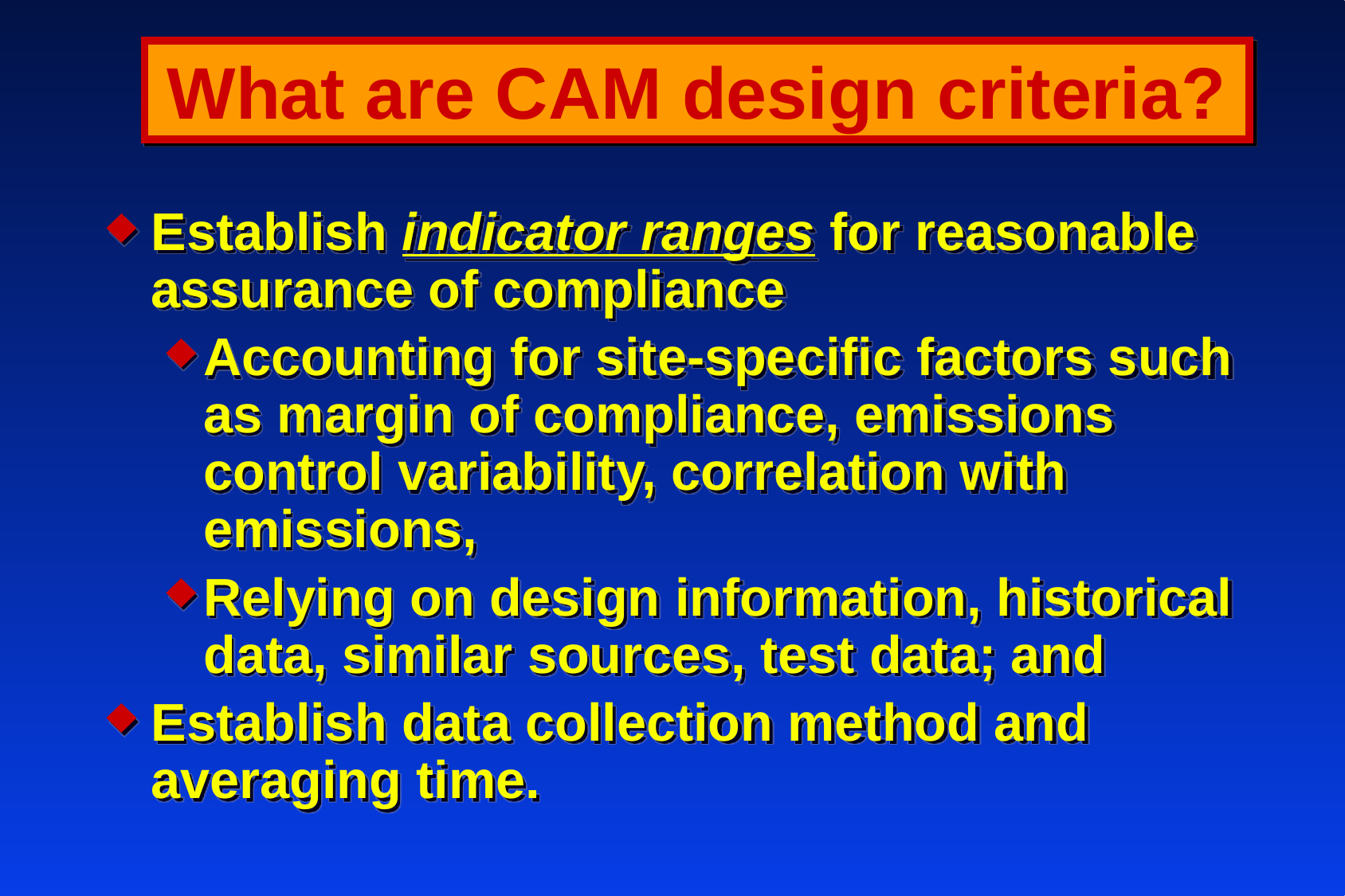

# What are CAM design criteria?
Establish indicator ranges for reasonable assurance of compliance
Accounting for site-specific factors such as margin of compliance, emissions control variability, correlation with emissions,
Relying on design information, historical data, similar sources, test data; and
Establish data collection method and averaging time.